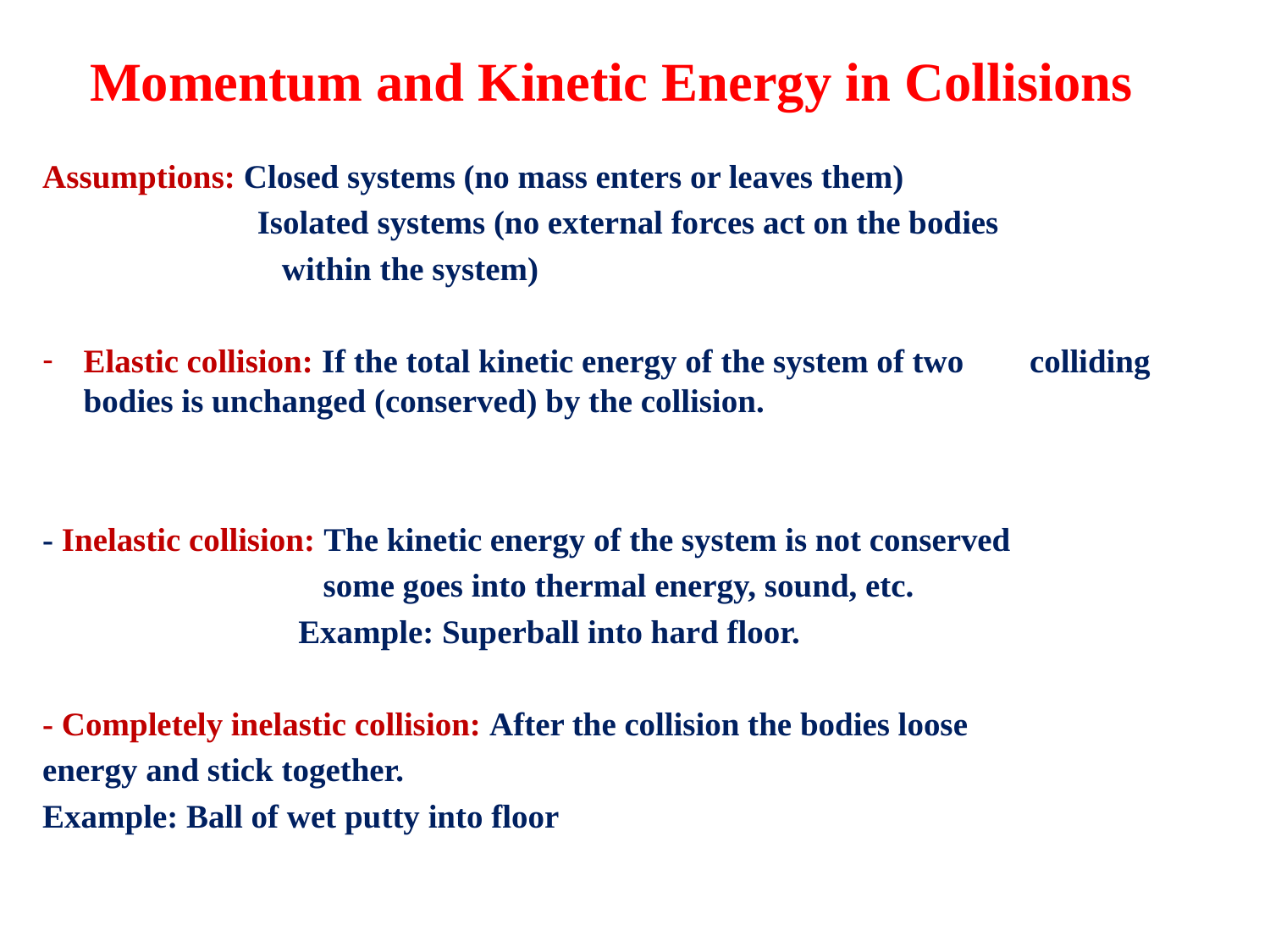

# Momentum and Kinetic Energy in Collisions
Assumptions: Closed systems (no mass enters or leaves them)
                          Isolated systems (no external forces act on the bodies
                             within the system)

Elastic collision: If the total kinetic energy of the system of two        colliding bodies is unchanged (conserved) by the collision.

- Inelastic collision: The kinetic energy of the system is not conserved
                                  some goes into thermal energy, sound, etc.
                               Example: Superball into hard floor.

- Completely inelastic collision: After the collision the bodies loose
energy and stick together.
Example: Ball of wet putty into floor